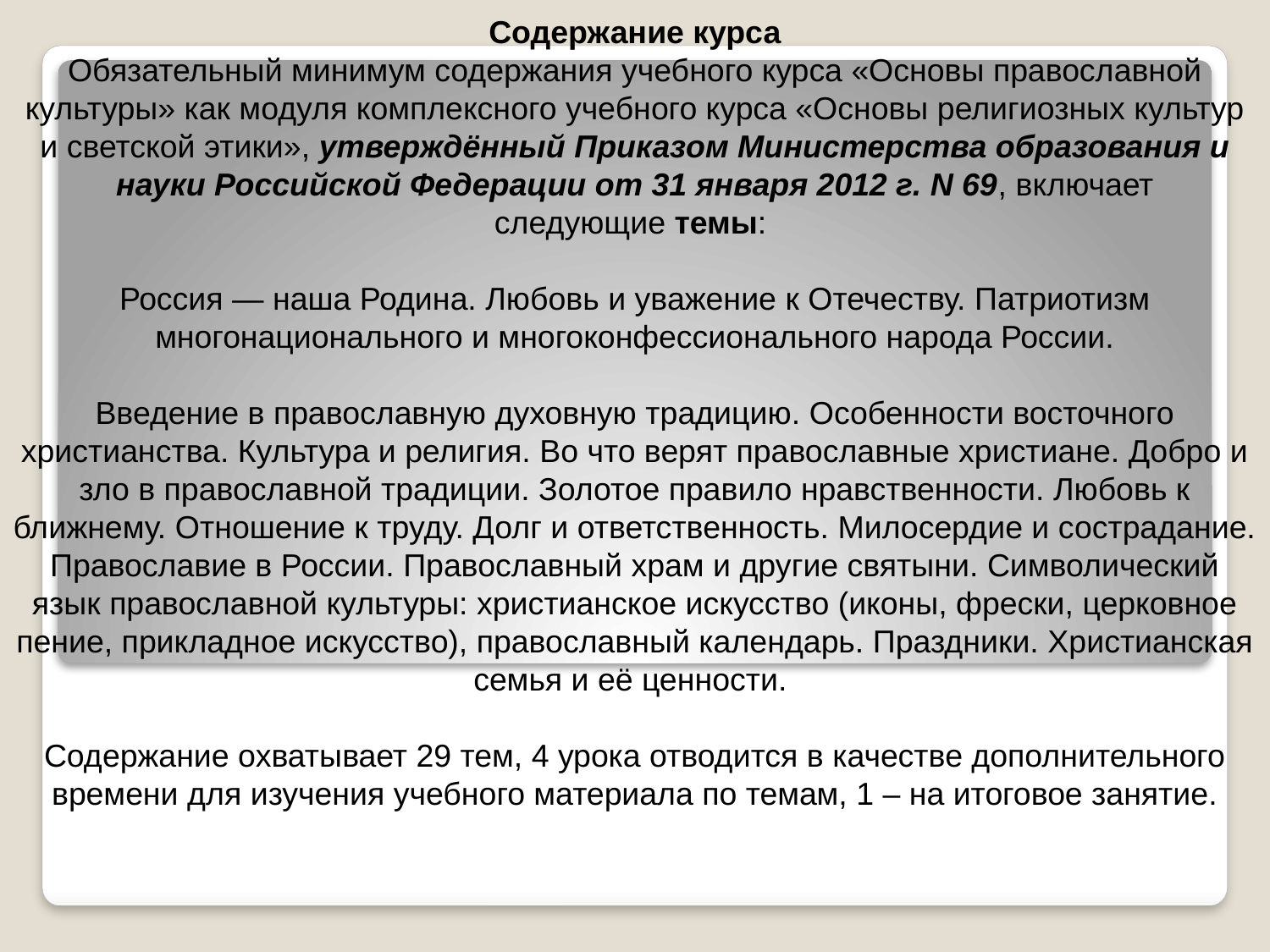

Содержание курса
Обязательный минимум содержания учебного курса «Основы православной культуры» как модуля комплексного учебного курса «Основы религиозных культур и светской этики», утверждённый Приказом Министерства образования и науки Российской Федерации от 31 января 2012 г. N 69, включает следующие темы: 
Россия — наша Родина. Любовь и уважение к Отечеству. Патриотизм многонационального и многоконфессионального народа России.
Введение в православную духовную традицию. Особенности восточного христианства. Культура и религия. Во что верят православные христиане. Добро и зло в православной традиции. Золотое правило нравственности. Любовь к ближнему. Отношение к труду. Долг и ответственность. Милосердие и сострадание. Православие в России. Православный храм и другие святыни. Символический язык православной культуры: христианское искусство (иконы, фрески, церковное пение, прикладное искусство), православный календарь. Праздники. Христианская семья и её ценности. 
Содержание охватывает 29 тем, 4 урока отводится в качестве дополнительного времени для изучения учебного материала по темам, 1 – на итоговое занятие.